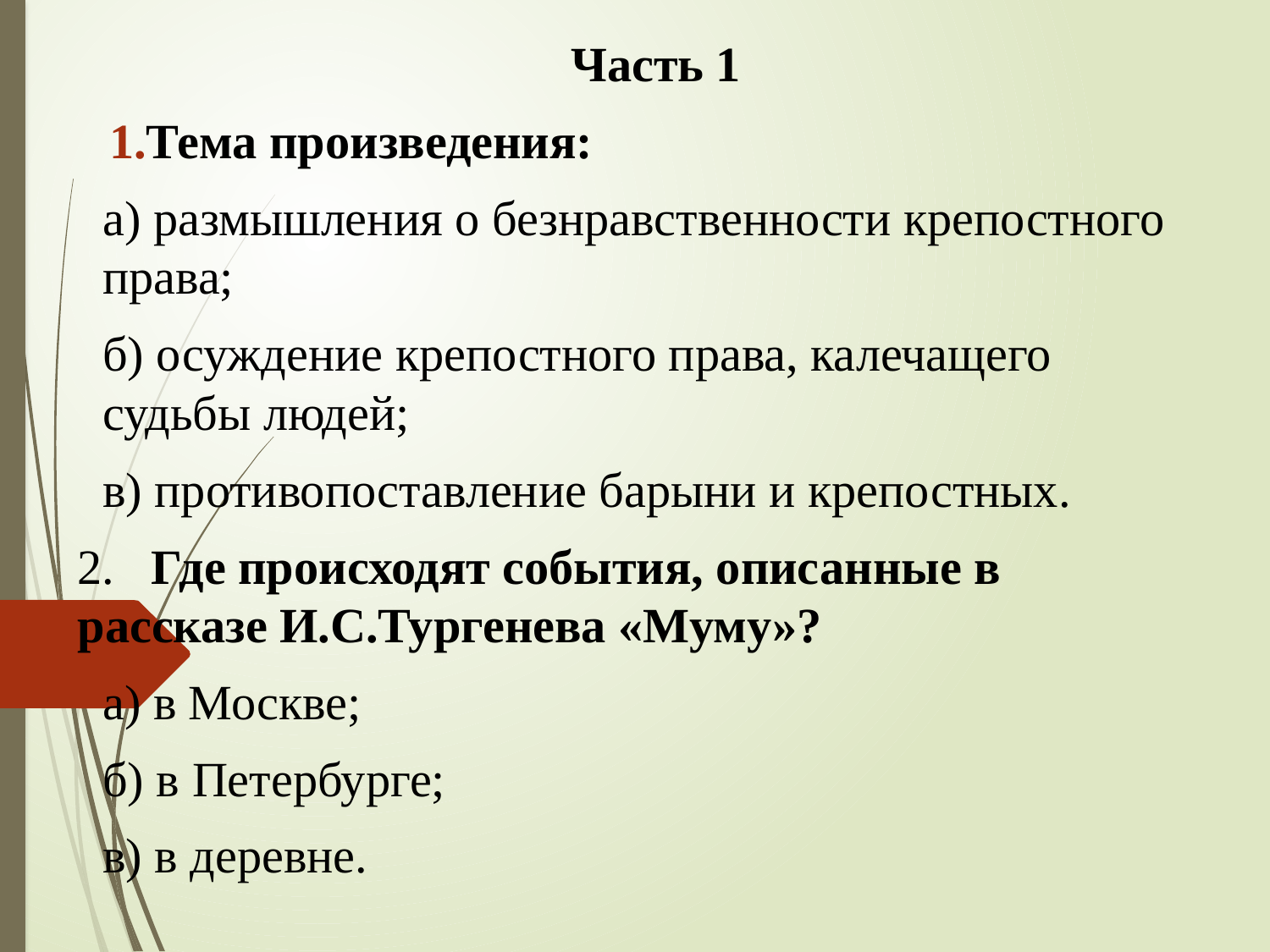

Часть 1
Тема произведения:
а) размышления о безнравственности крепостного права;
б) осуждение крепостного права, калечащего судьбы людей;
в) противопоставление барыни и крепостных.
2.   Где происходят события, описанные в рассказе И.С.Тургенева «Муму»?
а) в Москве;
б) в Петербурге;
в) в деревне.

#